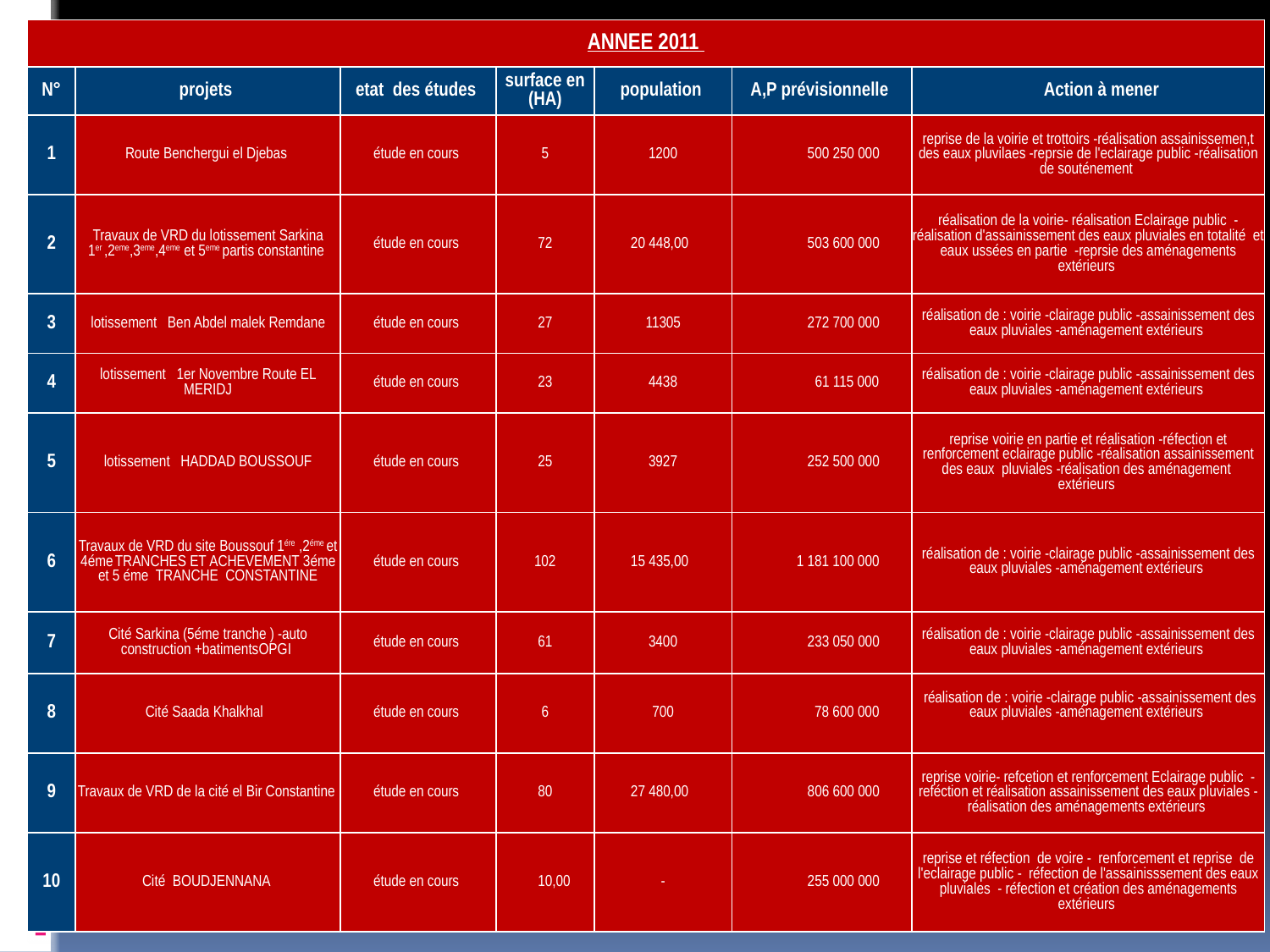

| ANNEE 2011 |  |  |  |  |  |  |
| --- | --- | --- | --- | --- | --- | --- |
| N° | projets | etat des études | surface en (HA) | population | A,P prévisionnelle | Action à mener |
| 1 | Route Benchergui el Djebas | étude en cours | 5 | 1200 | 500 250 000 | reprise de la voirie et trottoirs -réalisation assainissemen,t des eaux pluvilaes -reprsie de l'eclairage public -réalisation de souténement |
| 2 | Travaux de VRD du lotissement Sarkina 1er ,2eme,3eme,4eme et 5eme partis constantine | étude en cours | 72 | 20 448,00 | 503 600 000 | réalisation de la voirie- réalisation Eclairage public - réalisation d'assainissement des eaux pluviales en totalité et eaux ussées en partie -reprsie des aménagements extérieurs |
| 3 | lotissement Ben Abdel malek Remdane | étude en cours | 27 | 11305 | 272 700 000 | réalisation de : voirie -clairage public -assainissement des eaux pluviales -aménagement extérieurs |
| 4 | lotissement 1er Novembre Route EL MERIDJ | étude en cours | 23 | 4438 | 61 115 000 | réalisation de : voirie -clairage public -assainissement des eaux pluviales -aménagement extérieurs |
| 5 | lotissement HADDAD BOUSSOUF | étude en cours | 25 | 3927 | 252 500 000 | reprise voirie en partie et réalisation -réfection et renforcement eclairage public -réalisation assainissement des eaux pluviales -réalisation des aménagement extérieurs |
| 6 | Travaux de VRD du site Boussouf 1ére ,2éme et 4éme TRANCHES ET ACHEVEMENT 3éme et 5 éme TRANCHE CONSTANTINE | étude en cours | 102 | 15 435,00 | 1 181 100 000 | réalisation de : voirie -clairage public -assainissement des eaux pluviales -aménagement extérieurs |
| 7 | Cité Sarkina (5éme tranche ) -auto construction +batimentsOPGI | étude en cours | 61 | 3400 | 233 050 000 | réalisation de : voirie -clairage public -assainissement des eaux pluviales -aménagement extérieurs |
| 8 | Cité Saada Khalkhal | étude en cours | 6 | 700 | 78 600 000 | réalisation de : voirie -clairage public -assainissement des eaux pluviales -aménagement extérieurs |
| 9 | Travaux de VRD de la cité el Bir Constantine | étude en cours | 80 | 27 480,00 | 806 600 000 | reprise voirie- refcetion et renforcement Eclairage public - reféction et réalisation assainissement des eaux pluviales -réalisation des aménagements extérieurs |
| 10 | Cité BOUDJENNANA | étude en cours | 10,00 | - | 255 000 000 | reprise et réfection de voire - renforcement et reprise de l'eclairage public - réfection de l'assainisssement des eaux pluviales - réfection et création des aménagements extérieurs |